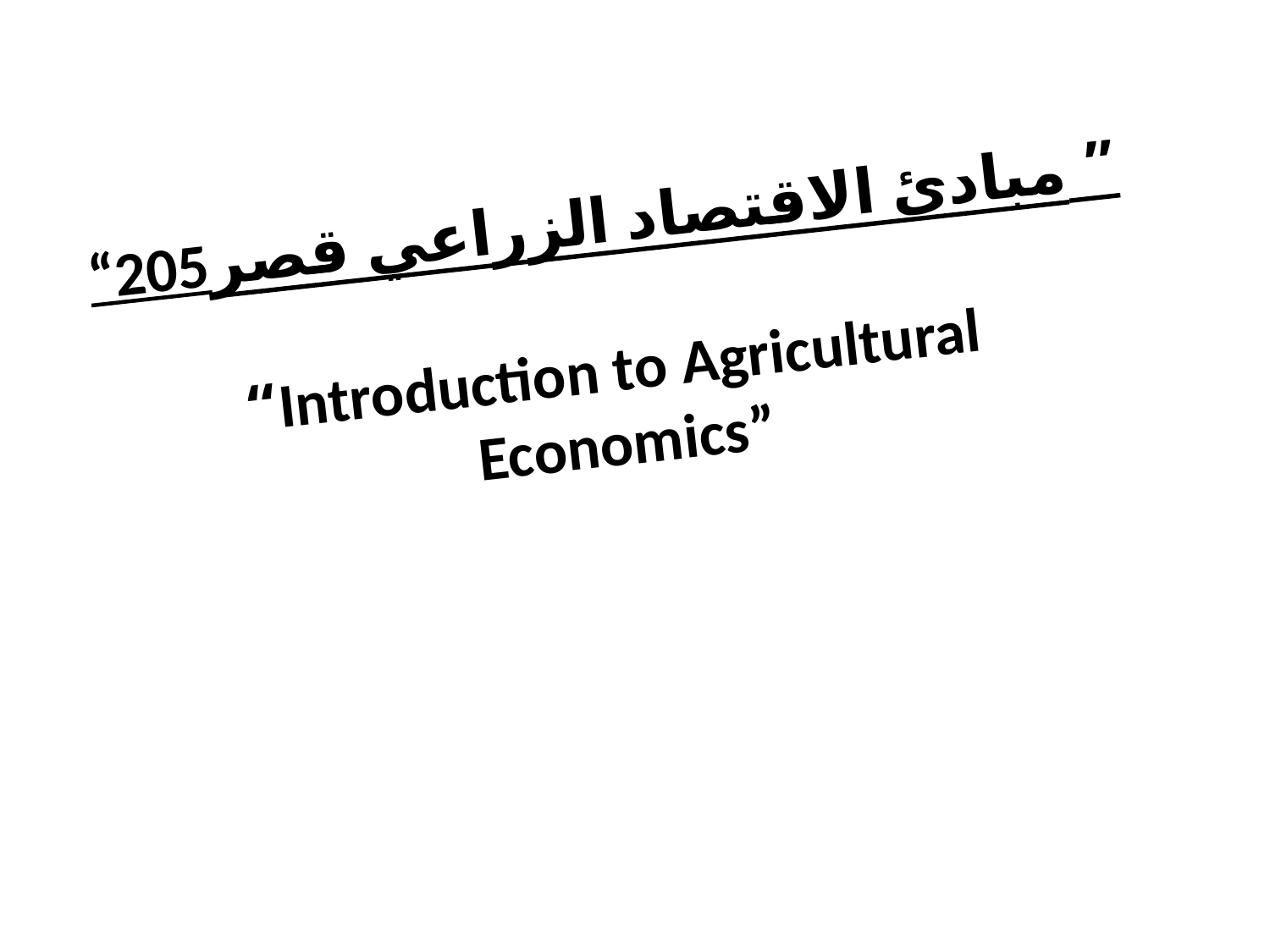

# “205مبادئ الاقتصاد الزراعي قصر ” “Introduction to Agricultural Economics”